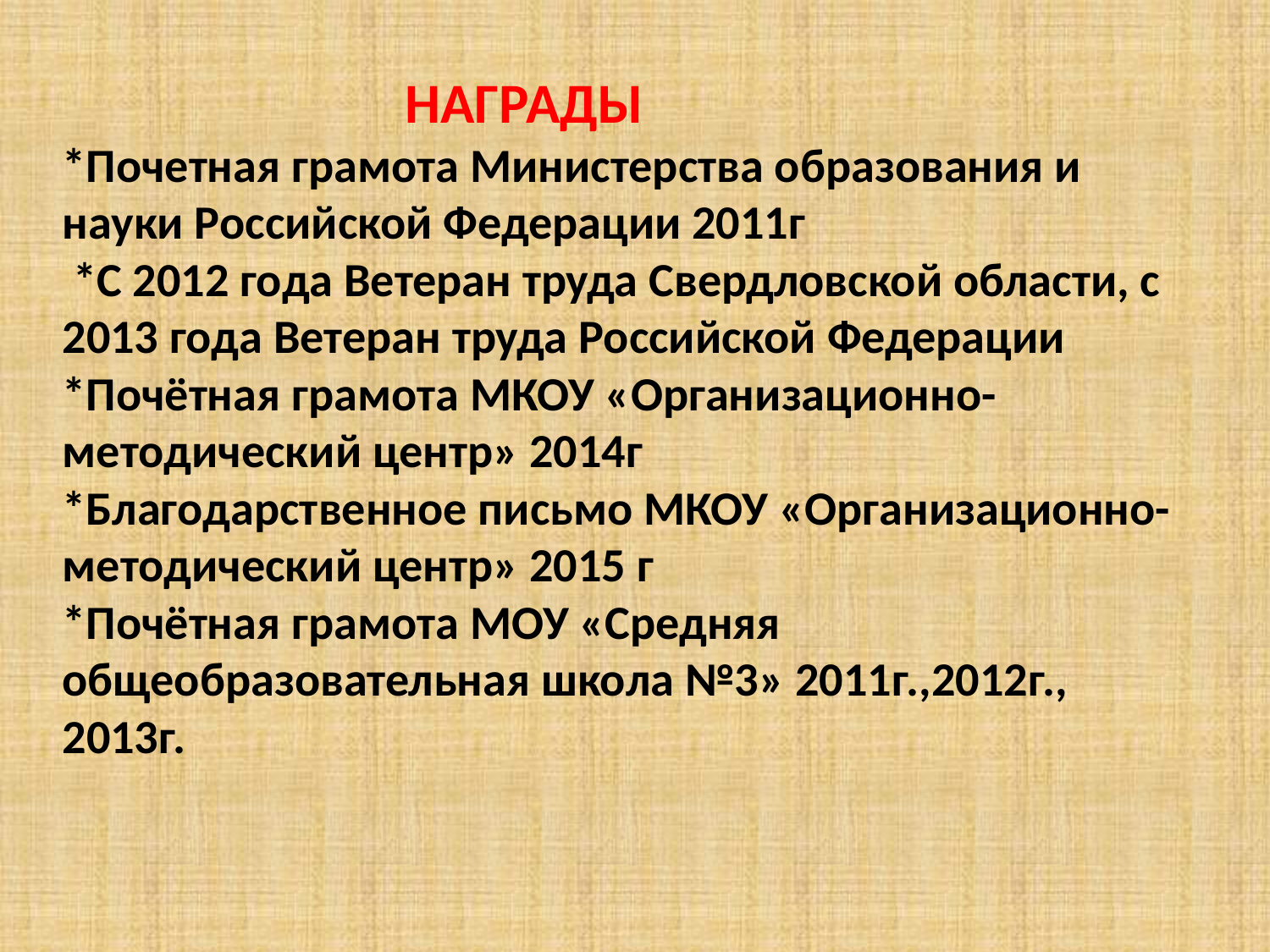

# НАГРАДЫ *Почетная грамота Министерства образования и науки Российской Федерации 2011г *С 2012 года Ветеран труда Свердловской области, с 2013 года Ветеран труда Российской Федерации *Почётная грамота МКОУ «Организационно-методический центр» 2014г *Благодарственное письмо МКОУ «Организационно-методический центр» 2015 г *Почётная грамота МОУ «Средняя общеобразовательная школа №3» 2011г.,2012г., 2013г.